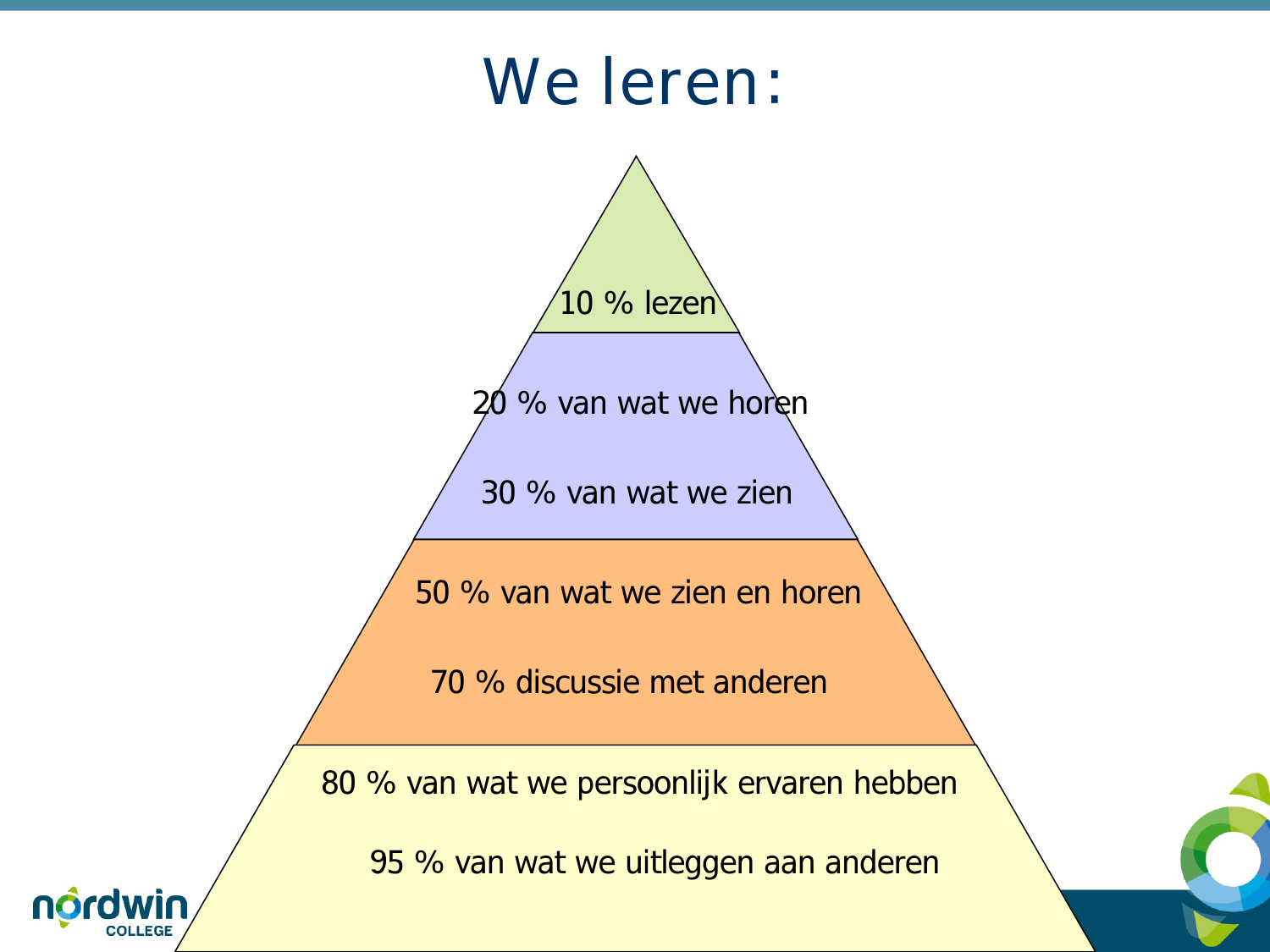

# We leren:

10 % lezen
20 % van wat we horen
30 % van wat we zien
50 % van wat we zien en horen
70 % discussie met anderen
80 % van wat we persoonlijk ervaren hebben
95 % van wat we uitleggen aan anderen